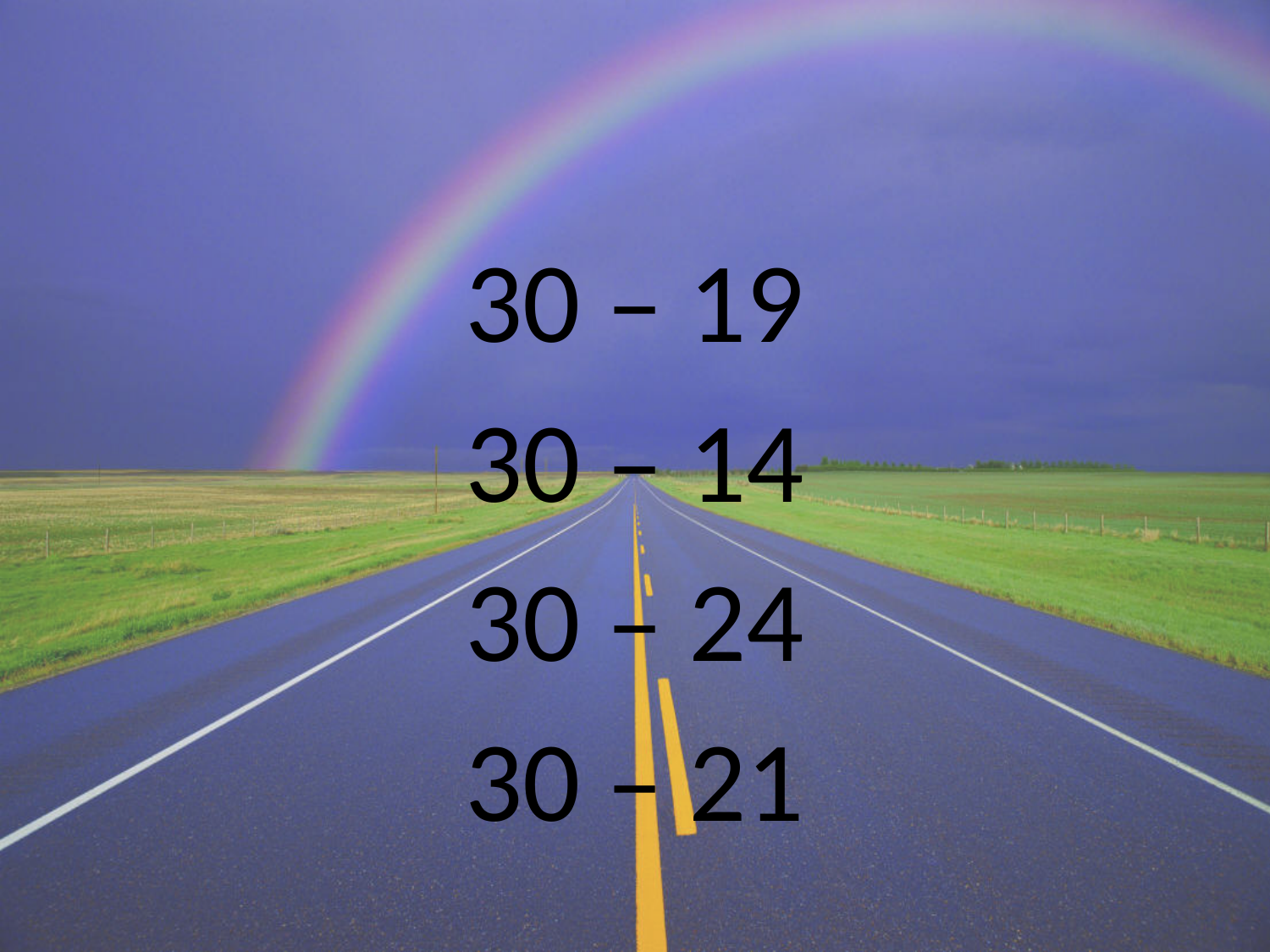

30 – 19
30 – 14
30 – 24
30 – 21